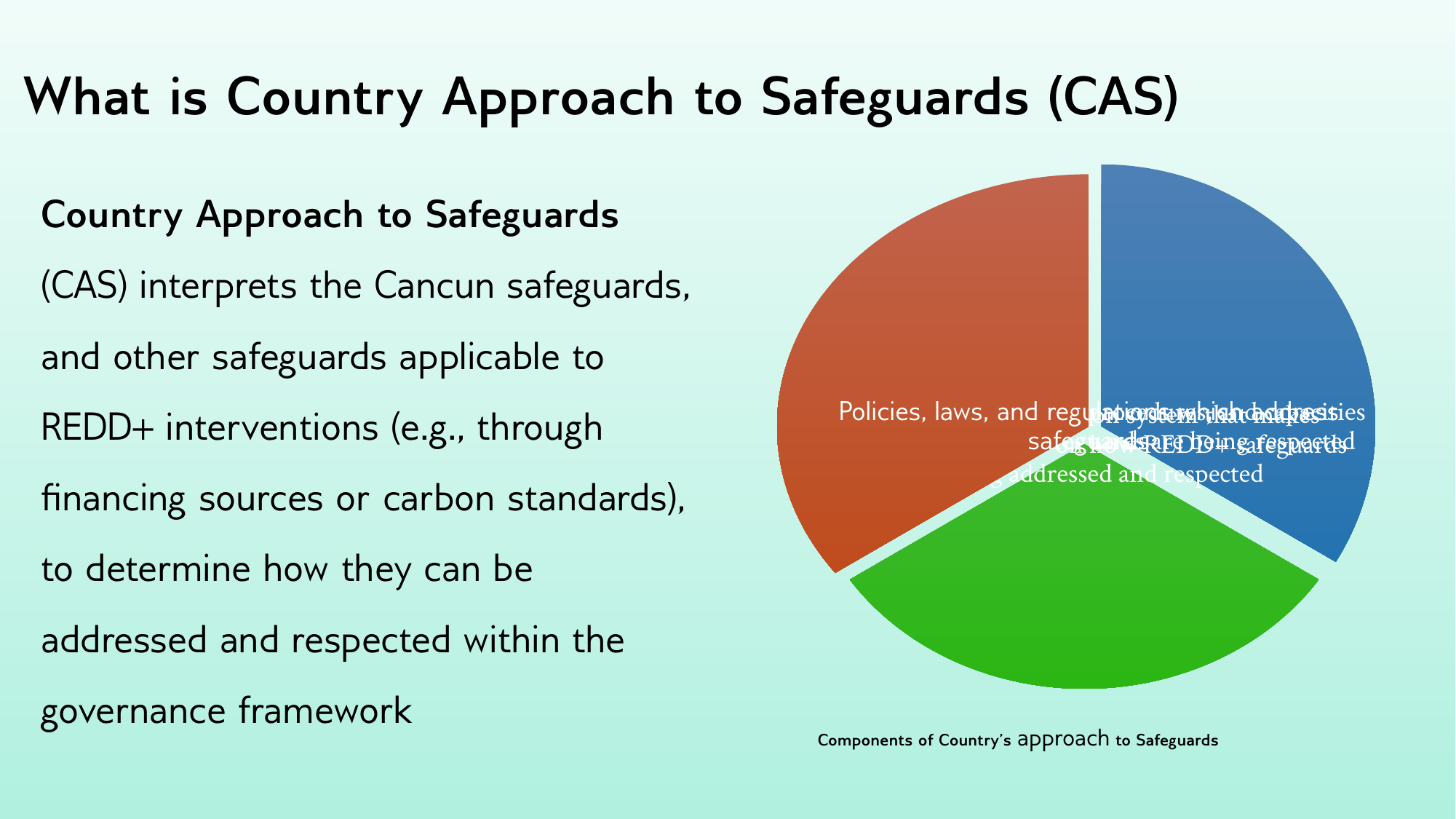

# What is Country Approach to Safeguards (CAS)
Institutional mandates, procedures, and capacities to ensure that the safeguards are being respected
A safeguards information system that makes information available on how REDD+ safeguards are being addressed and respected
Policies, laws, and regulations which address safeguards
Country Approach to Safeguards (CAS) interprets the Cancun safeguards, and other safeguards applicable to REDD+ interventions (e.g., through financing sources or carbon standards), to determine how they can be addressed and respected within the governance framework

Components of Country’s approach to Safeguards